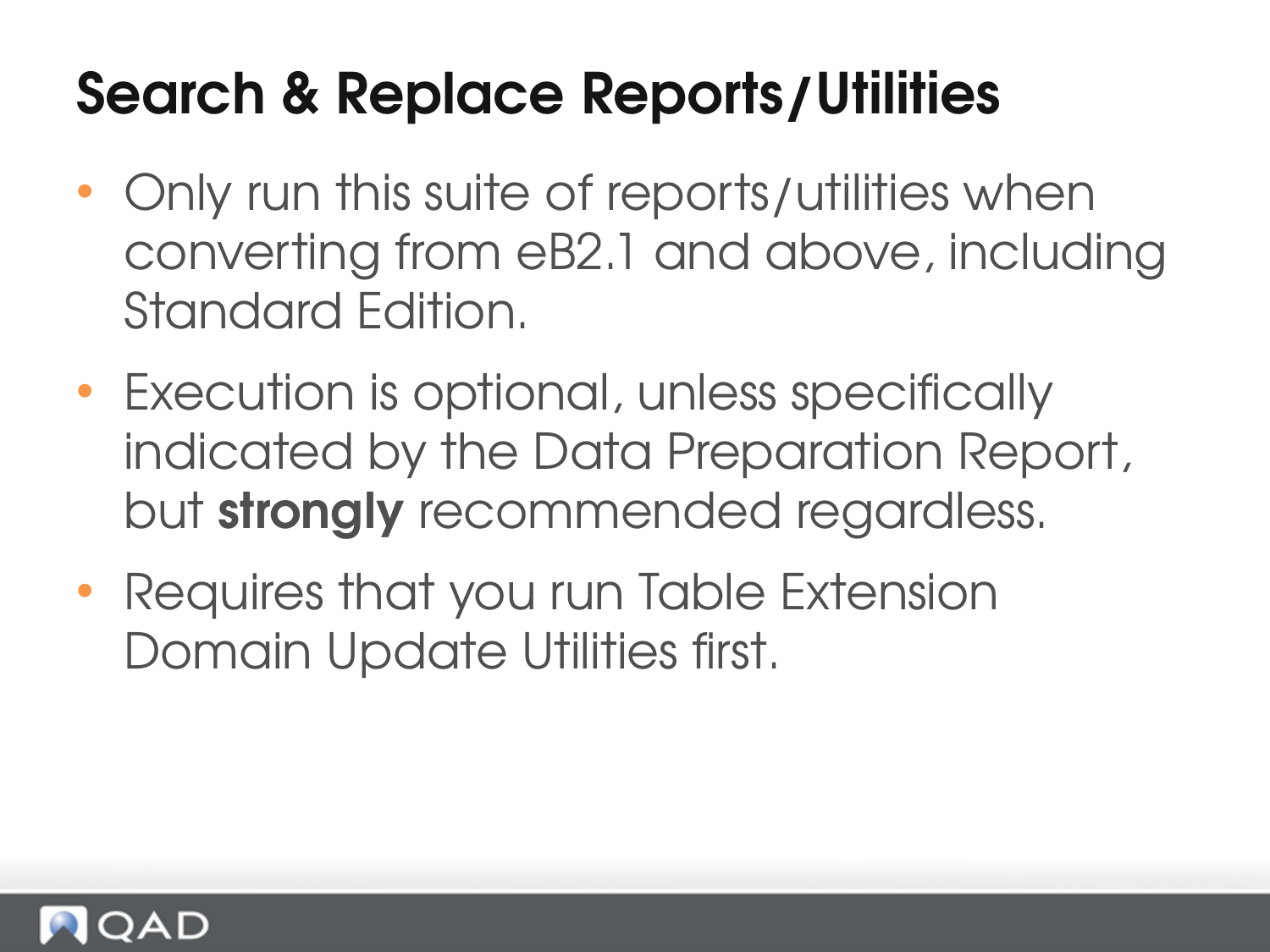

# Search & Replace Reports/Utilities
Only run this suite of reports/utilities when converting from eB2.1 and above, including Standard Edition.
Execution is optional, unless specifically indicated by the Data Preparation Report, but strongly recommended regardless.
Requires that you run Table Extension Domain Update Utilities first.